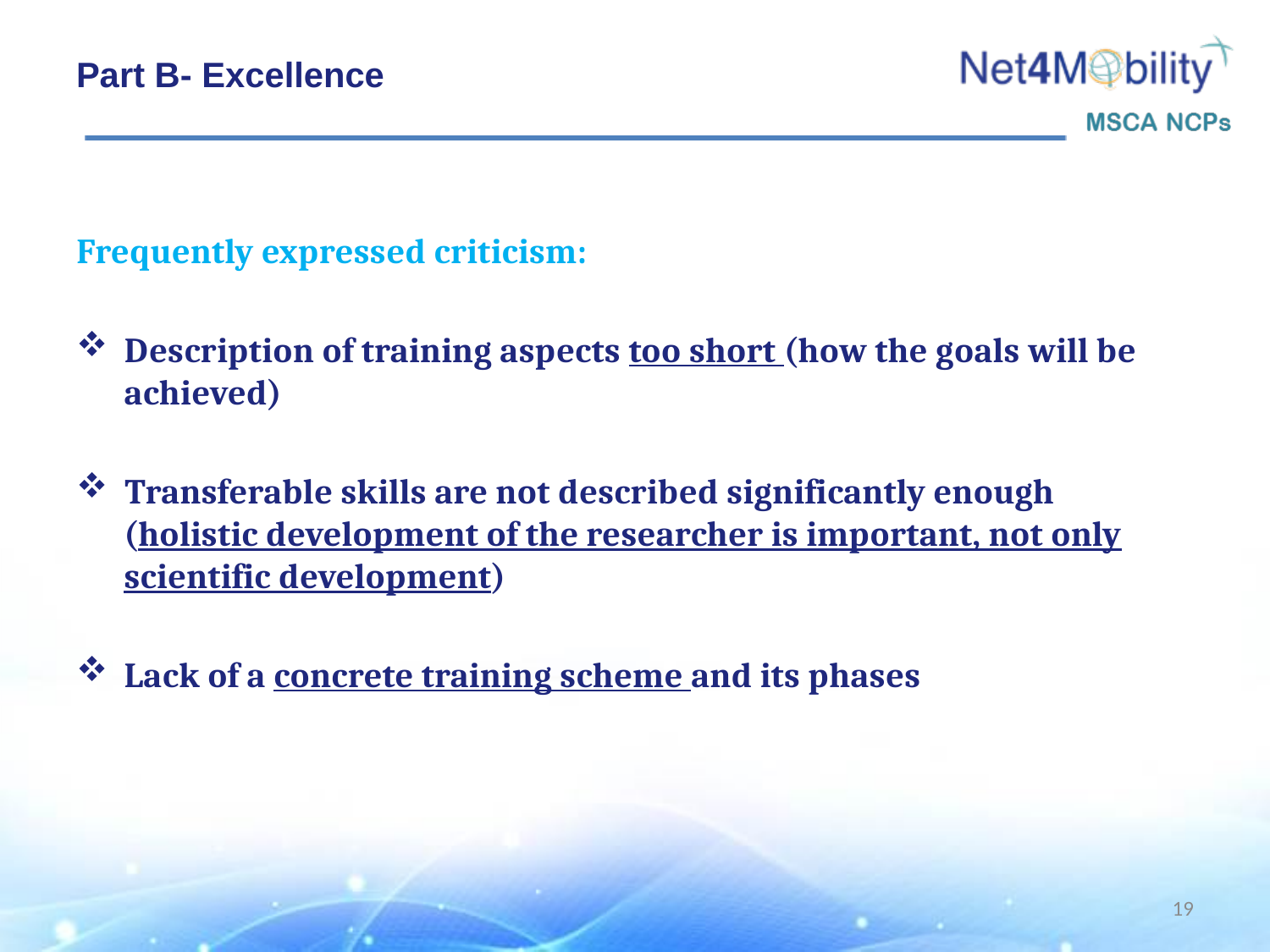

# Part B- Excellence
Frequently expressed criticism:

Description of training aspects too short (how the goals will be achieved)

Transferable skills are not described significantly enough (holistic development of the researcher is important, not only scientific development)

Lack of a concrete training scheme and its phases

19